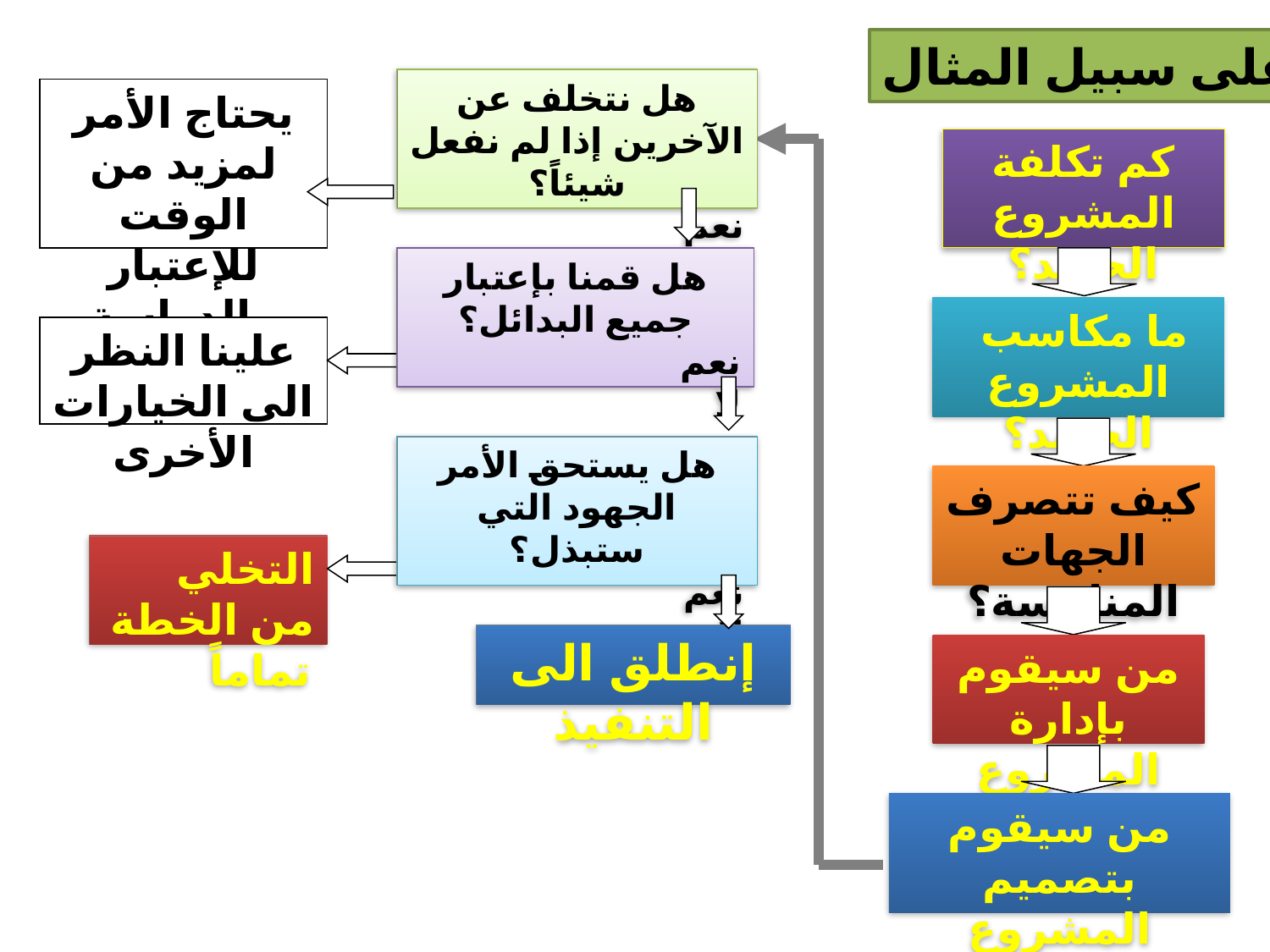

على سبيل المثال
هل نتخلف عن الآخرين إذا لم نفعل شيئاً؟
نعم                             لا
يحتاج الأمر لمزيد من الوقت للإعتبار والدراسة

كم تكلفة المشروع الجديد؟

هل قمنا بإعتبار جميع البدائل؟
نعم                           لا

ما مكاسب  المشروع الجديد؟
علينا النظر الى الخيارات الأخرى

هل يستحق الأمر الجهود التي ستبذل؟
نعم                           لا

كيف تتصرف الجهات المنافسة؟
التخلي من الخطة تماماً

إنطلق الى التنفيذ

من سيقوم بإدارة المشروع الجديد؟

من سيقوم بتصميم المشروع الجديد؟